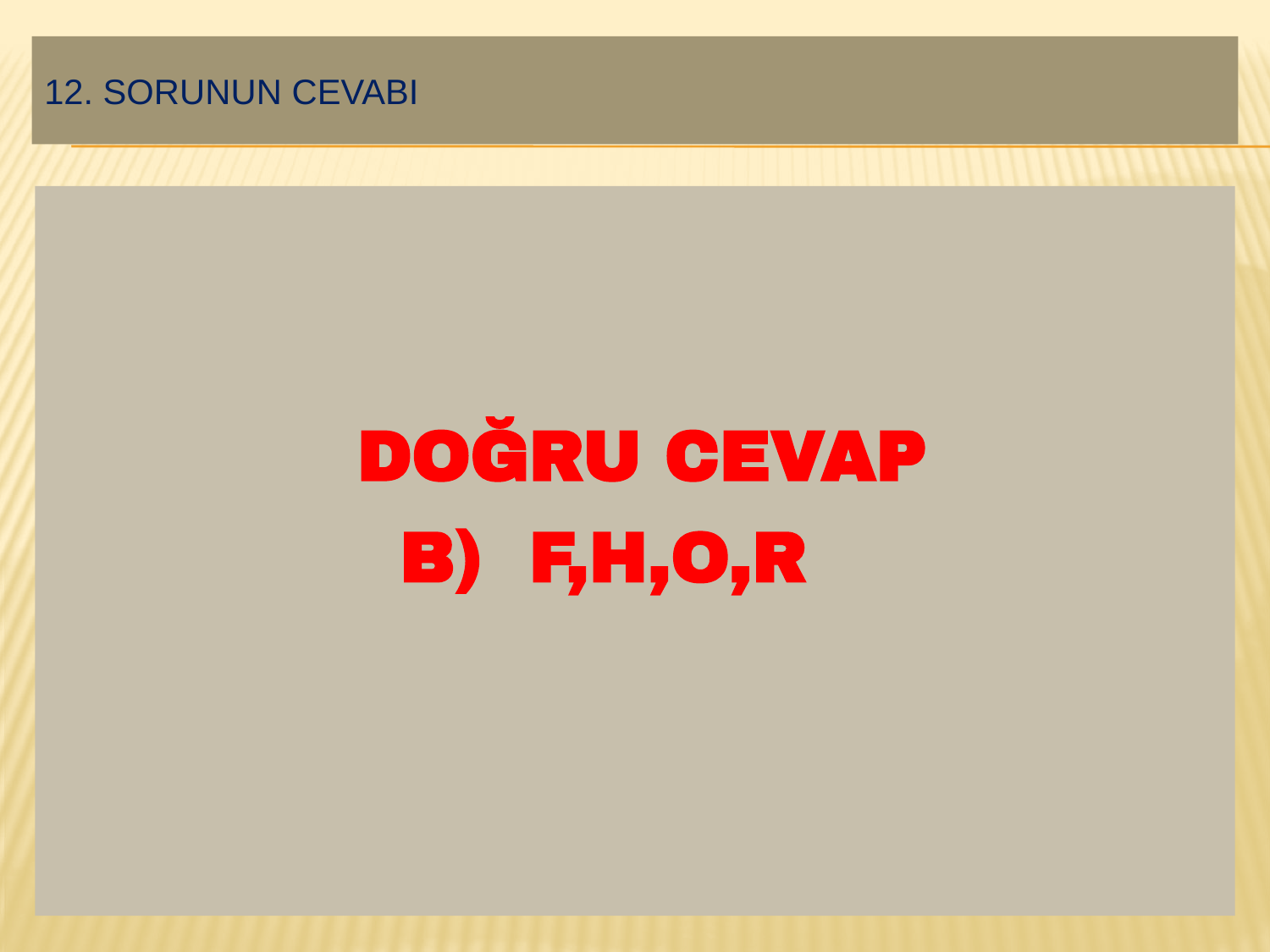

# 12. soruNUN CEVABI

           DOĞRU CEVAP
               B)  F,H,O,R